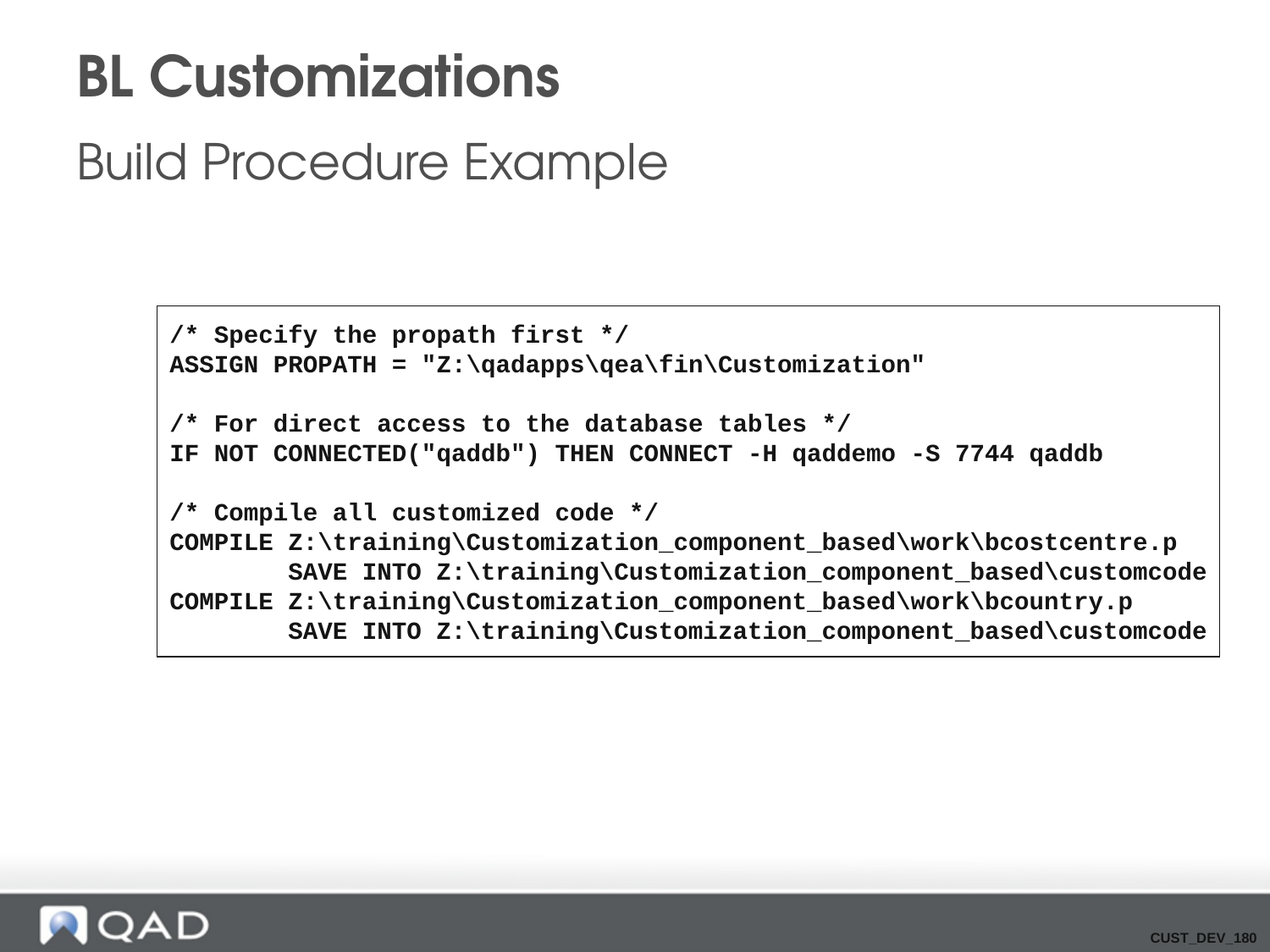

# BL Customizations
Build Procedure Example
/* Specify the propath first */
ASSIGN PROPATH = "Z:\qadapps\qea\fin\Customization"

/* For direct access to the database tables */
IF NOT CONNECTED("qaddb") THEN CONNECT -H qaddemo -S 7744 qaddb

/* Compile all customized code */
COMPILE Z:\training\Customization_component_based\work\bcostcentre.p
        SAVE INTO Z:\training\Customization_component_based\customcode
COMPILE Z:\training\Customization_component_based\work\bcountry.p
        SAVE INTO Z:\training\Customization_component_based\customcode
CUST_DEV_180